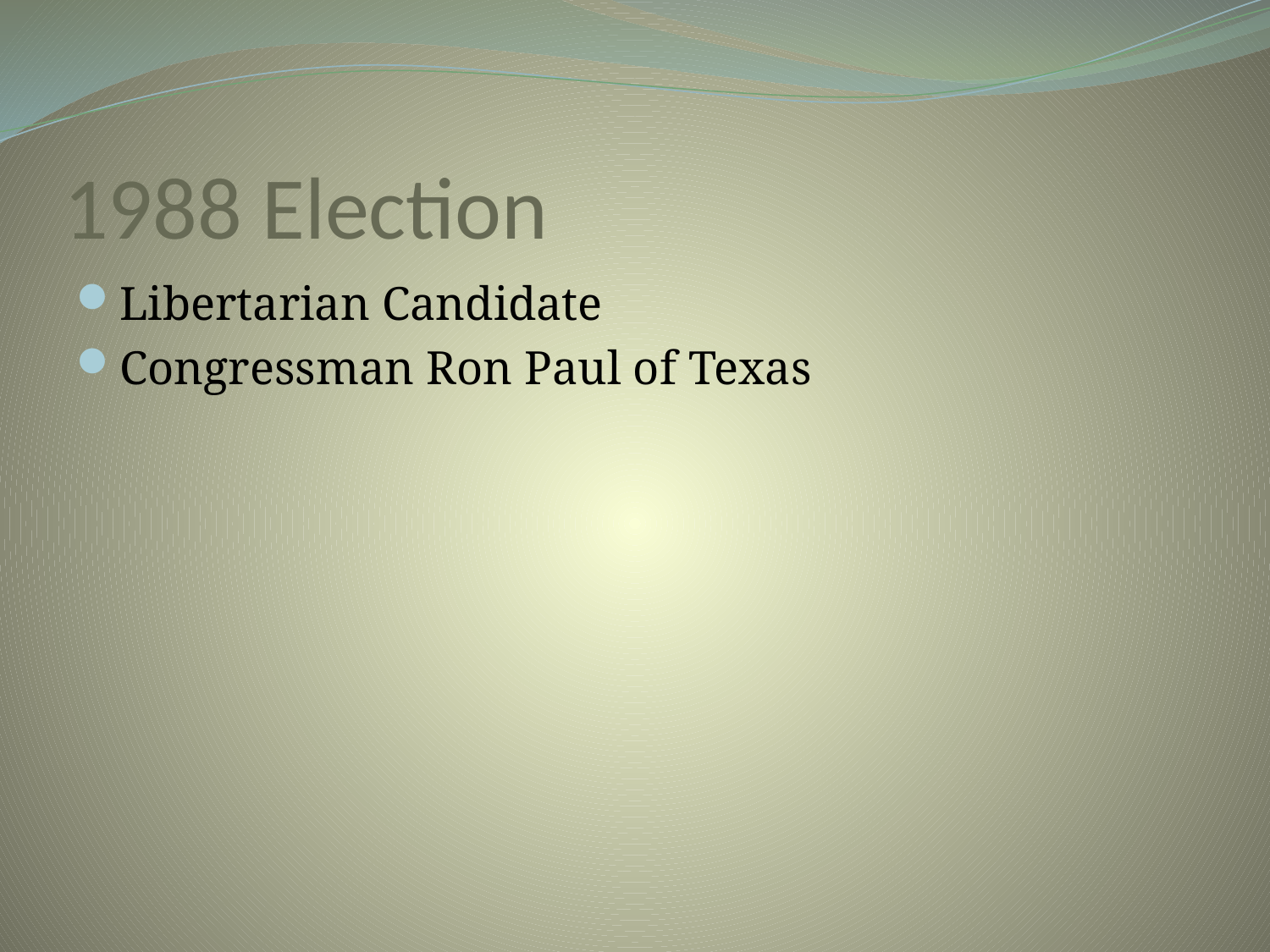

# 1988 Election
Libertarian Candidate
Congressman Ron Paul of Texas